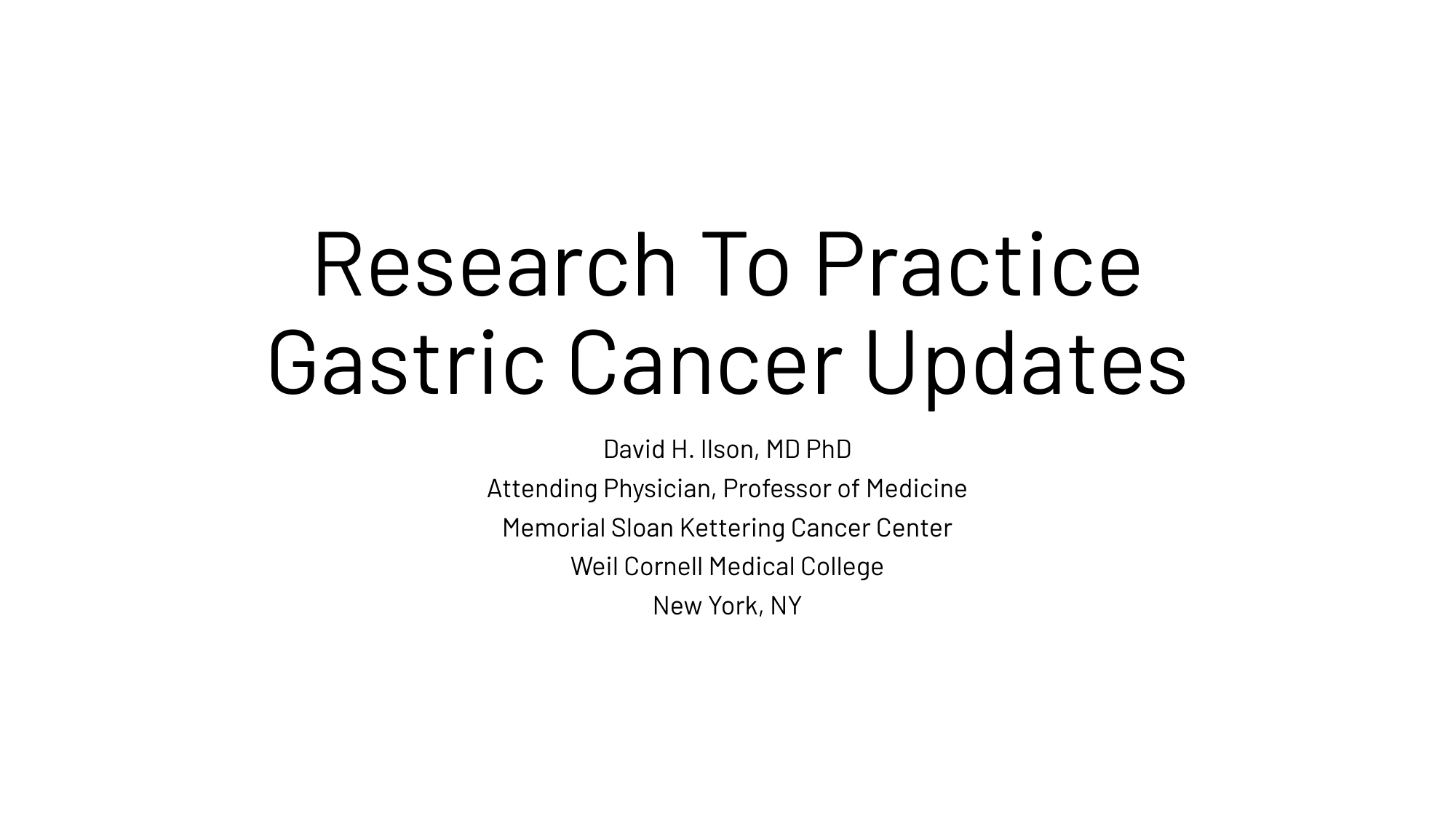

# Research To Practice Gastric Cancer Updates
David H. Ilson, MD PhD
Attending Physician, Professor of Medicine
Memorial Sloan Kettering Cancer Center
Weil Cornell Medical College
New York, NY